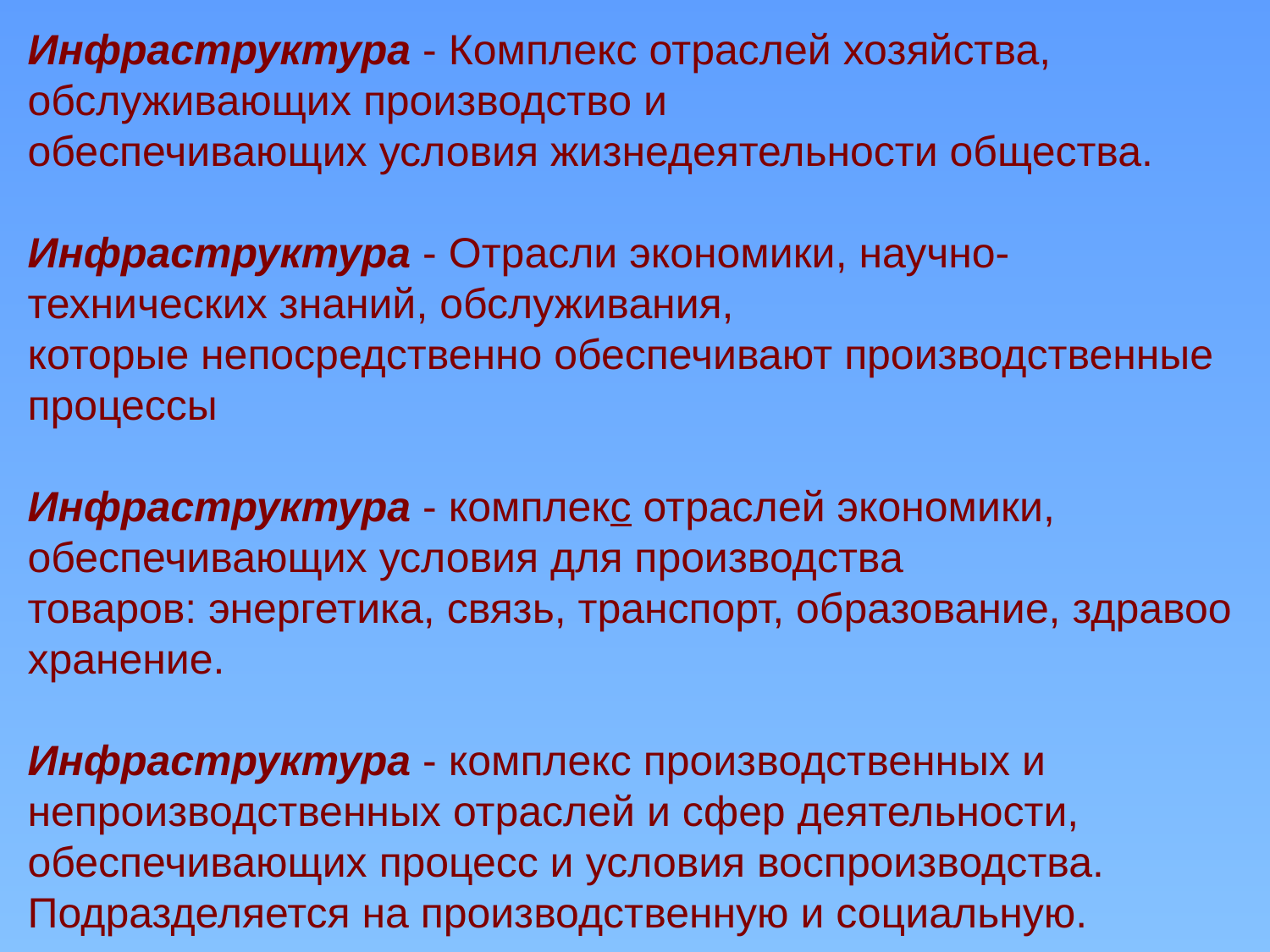

Инфраструктура - Комплекс отраслей хозяйства, обслуживающих производство и обеспечивающих условия жизнедеятельности общества. 
Инфраструктура - Отрасли экономики, научно-технических знаний, обслуживания, которые непосредственно обеспечивают производственные процессы 
Инфраструктура - комплекс отраслей экономики, обеспечивающих условия для производства товаров: энергетика, связь, транспорт, образование, здравоохранение. 
Инфраструктура - комплекс производственных и непроизводственных отраслей и сфер деятельности, обеспечивающих процесс и условия воспроизводства. Подразделяется на производственную и социальную.